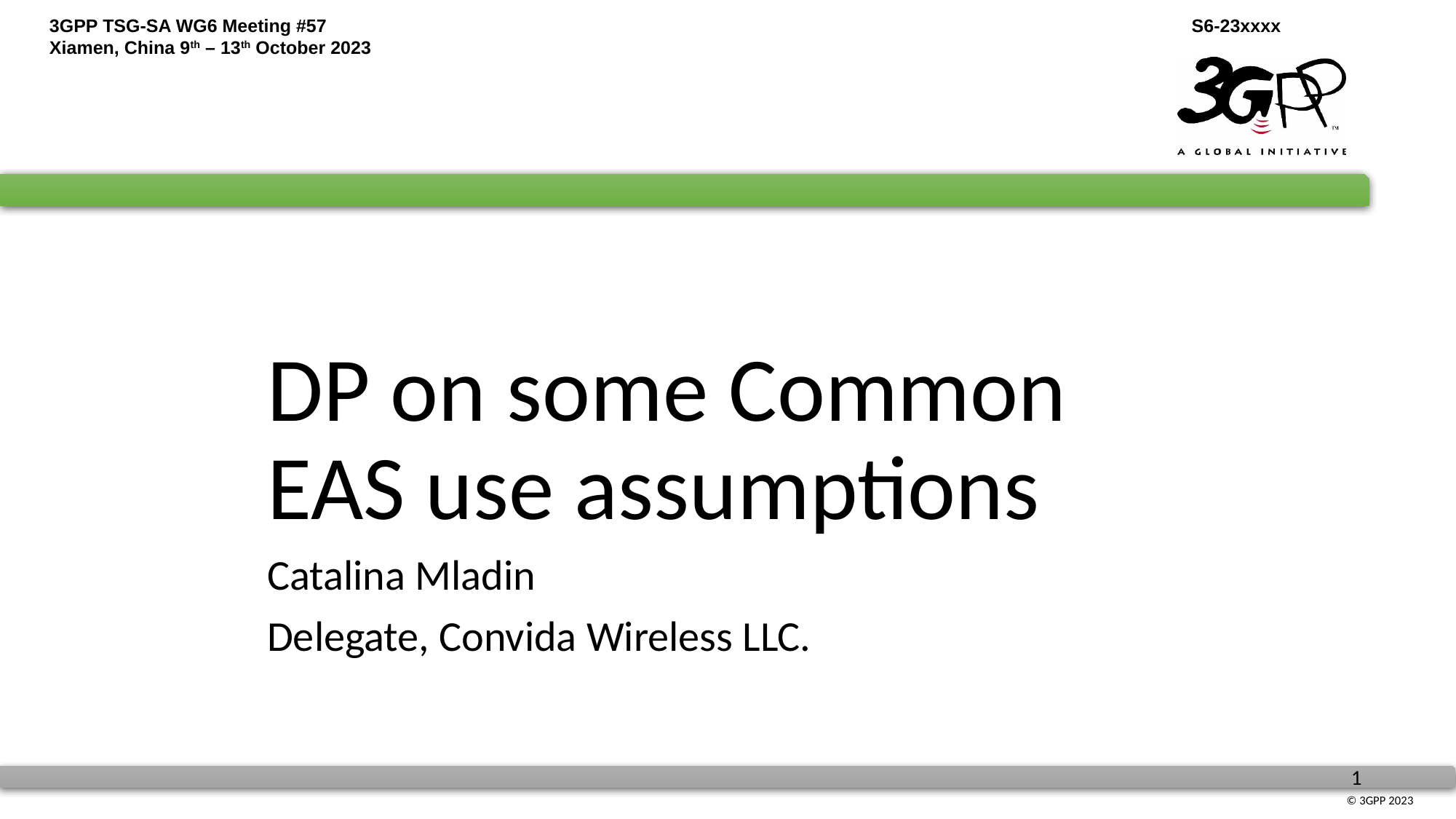

# DP on some Common EAS use assumptions
Catalina Mladin
Delegate, Convida Wireless LLC.